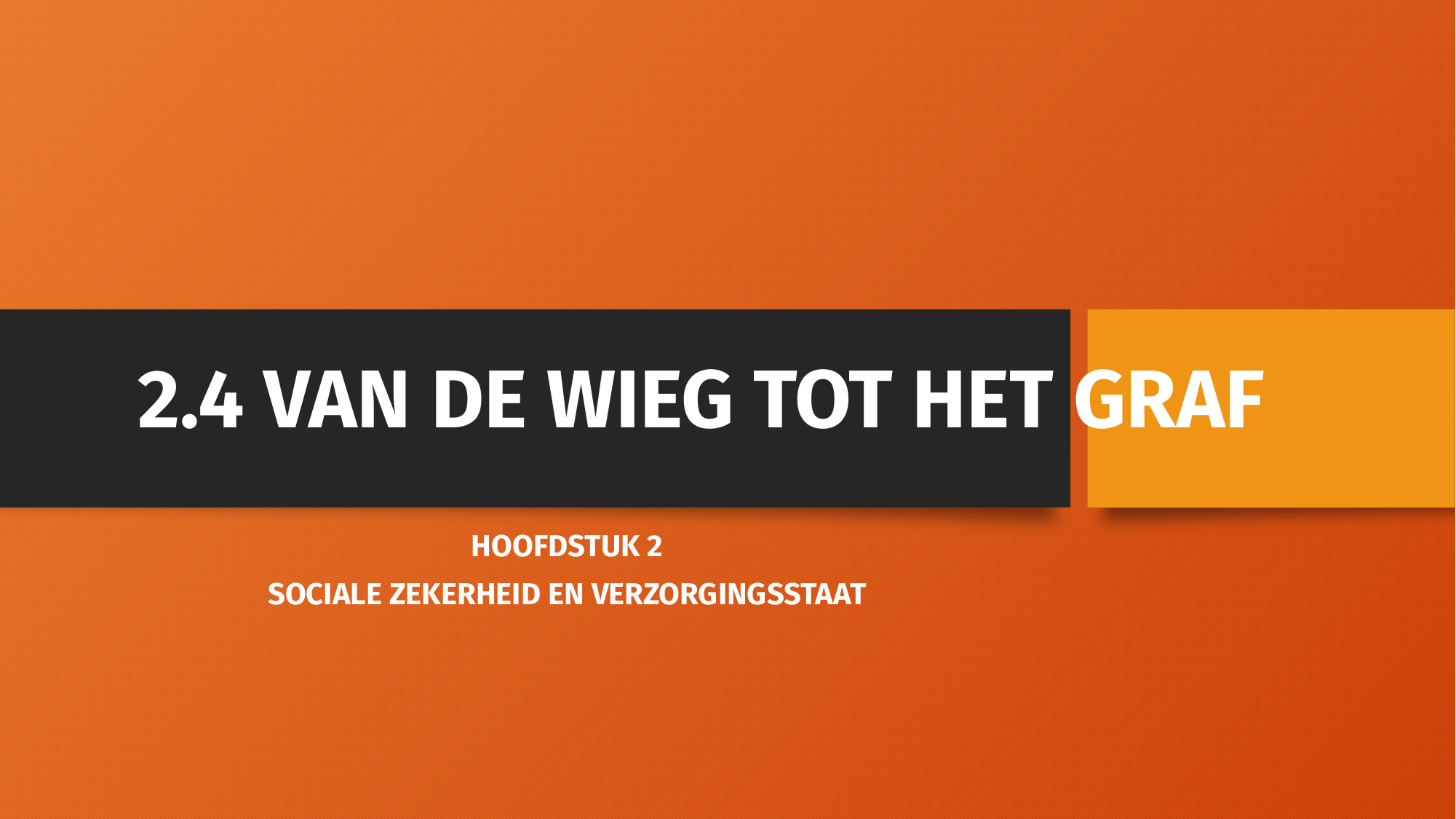

# 2.4 VAN DE WIEG TOT HET GRAF
HOOFDSTUK 2
SOCIALE ZEKERHEID EN VERZORGINGSSTAAT